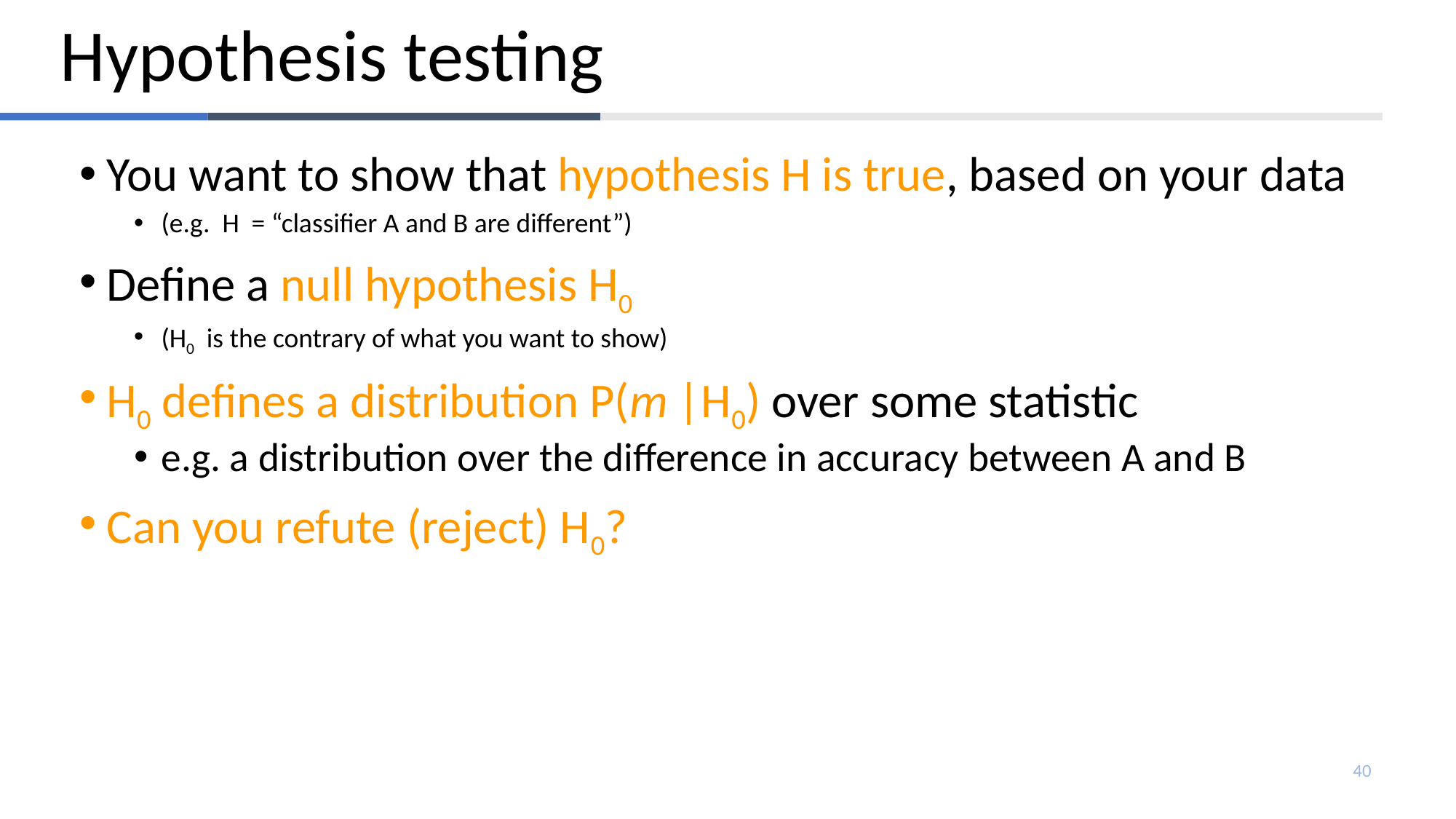

# Hypothesis testing
You want to show that hypothesis H is true, based on your data
(e.g.  H  = “classifier A and B are different”)
Define a null hypothesis H0
(H0  is the contrary of what you want to show)
H0 defines a distribution P(m |H0) over some statistic
e.g. a distribution over the difference in accuracy between A and B
Can you refute (reject) H0?
40